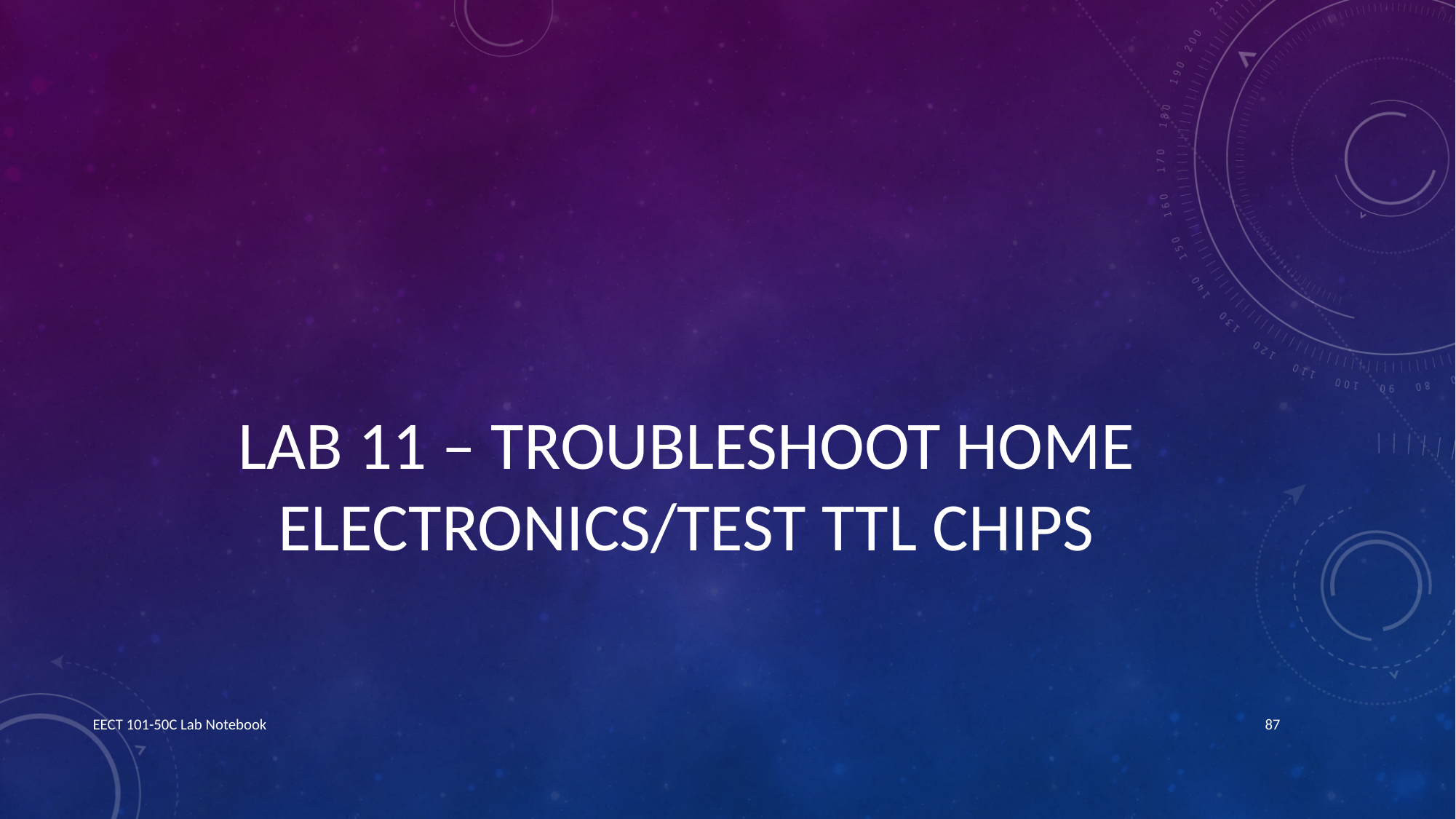

# Lab 11 – Troubleshoot Home Electronics/Test TTL Chips
EECT 101-50C Lab Notebook
87